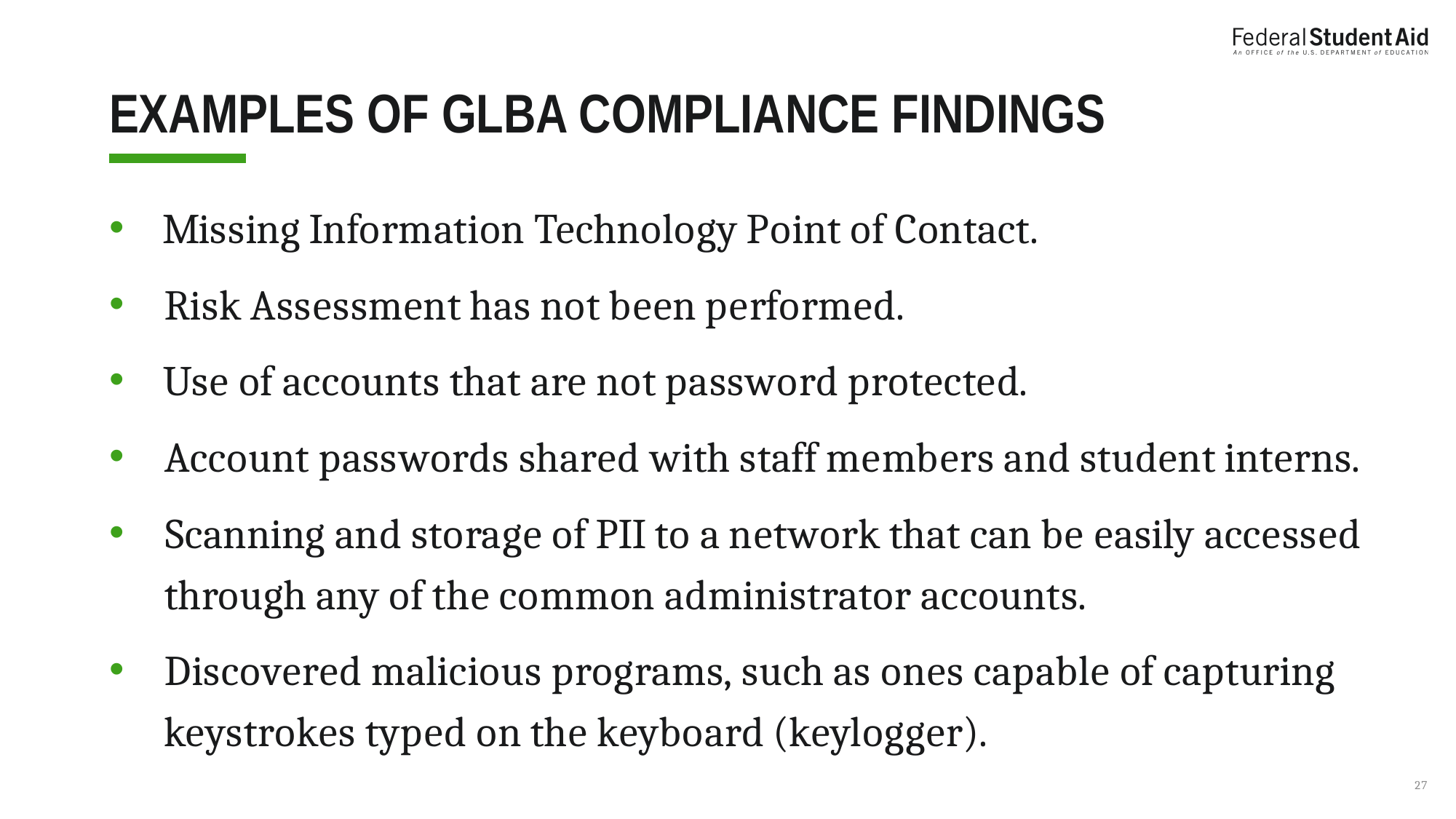

# Examples of GLBA Compliance Findings
Missing Information Technology Point of Contact.
Risk Assessment has not been performed.
Use of accounts that are not password protected.
Account passwords shared with staff members and student interns.
Scanning and storage of PII to a network that can be easily accessed through any of the common administrator accounts.
Discovered malicious programs, such as ones capable of capturing keystrokes typed on the keyboard (keylogger).

27